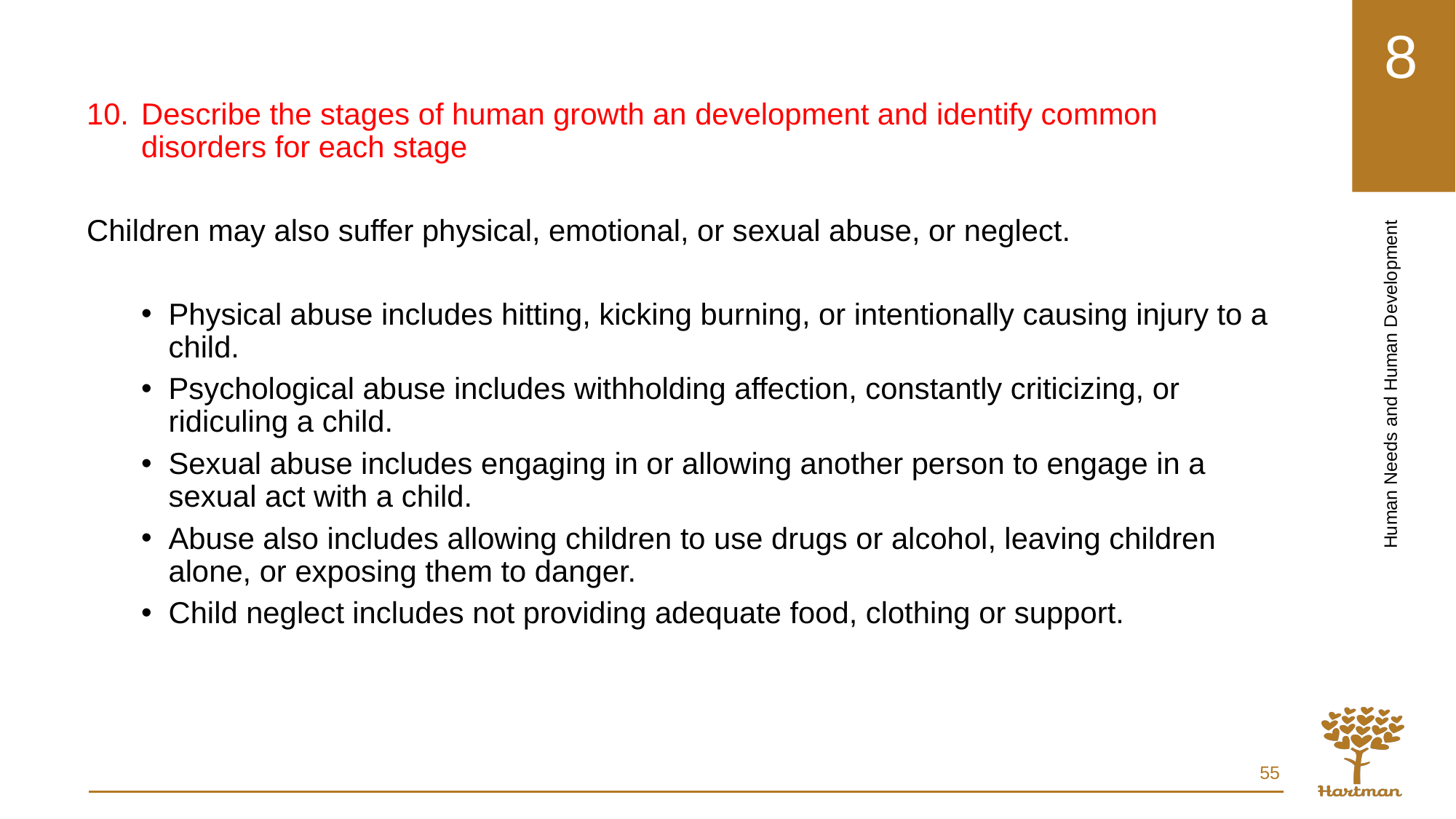

Describe the stages of human growth an development and identify common disorders for each stage

Children may also suffer physical, emotional, or sexual abuse, or neglect.

Physical abuse includes hitting, kicking burning, or intentionally causing injury to a child.
Psychological abuse includes withholding affection, constantly criticizing, or ridiculing a child.
Sexual abuse includes engaging in or allowing another person to engage in a sexual act with a child.
Abuse also includes allowing children to use drugs or alcohol, leaving children alone, or exposing them to danger.
Child neglect includes not providing adequate food, clothing or support.

55